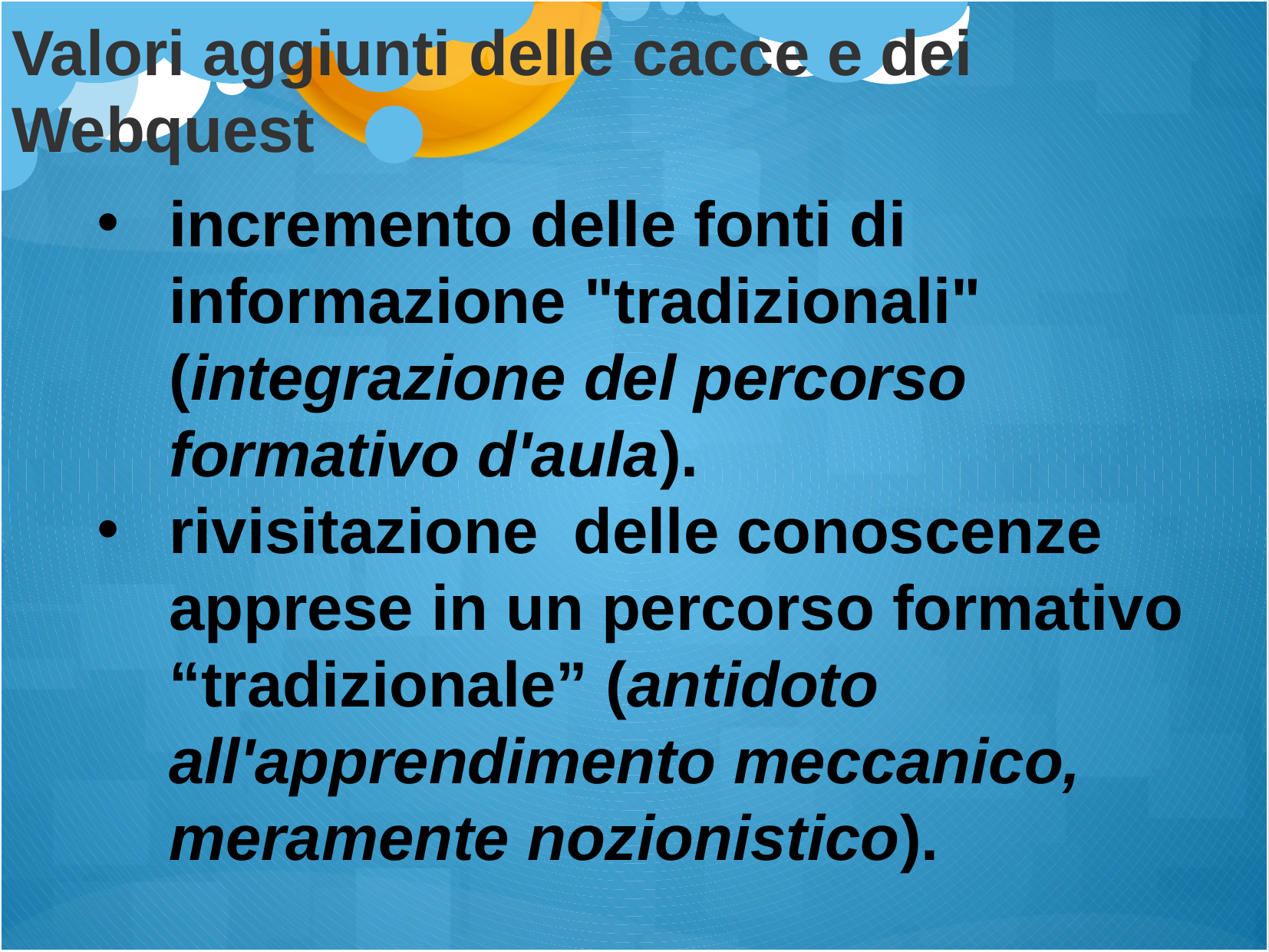

Valori aggiunti delle cacce e dei Webquest
incremento delle fonti di informazione "tradizionali" (integrazione del percorso formativo d'aula).
rivisitazione  delle conoscenze apprese in un percorso formativo “tradizionale” (antidoto all'apprendimento meccanico, meramente nozionistico).